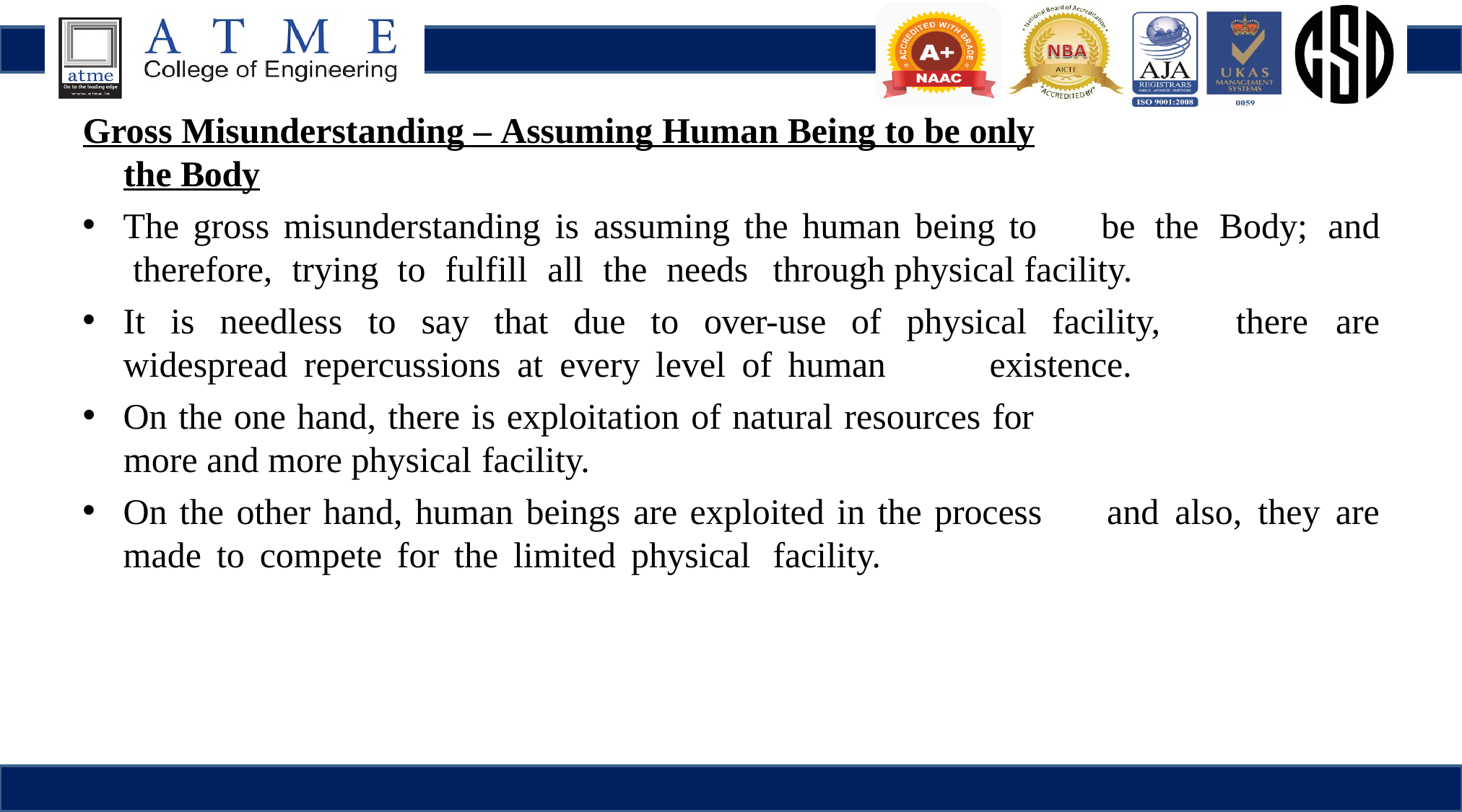

Gross Misunderstanding – Assuming Human Being to be only
the Body
The gross misunderstanding is assuming the human being to 	be  the  Body;  and  therefore,  trying  to  fulfill  all  the  needs 	through physical facility.
It is needless to say that due to over-use of physical facility, 	there are widespread repercussions at every level of human 	existence.
On the one hand, there is exploitation of natural resources for
more and more physical facility.
On the other hand, human beings are exploited in the process 	and also, they are made to compete for the limited physical 	facility.